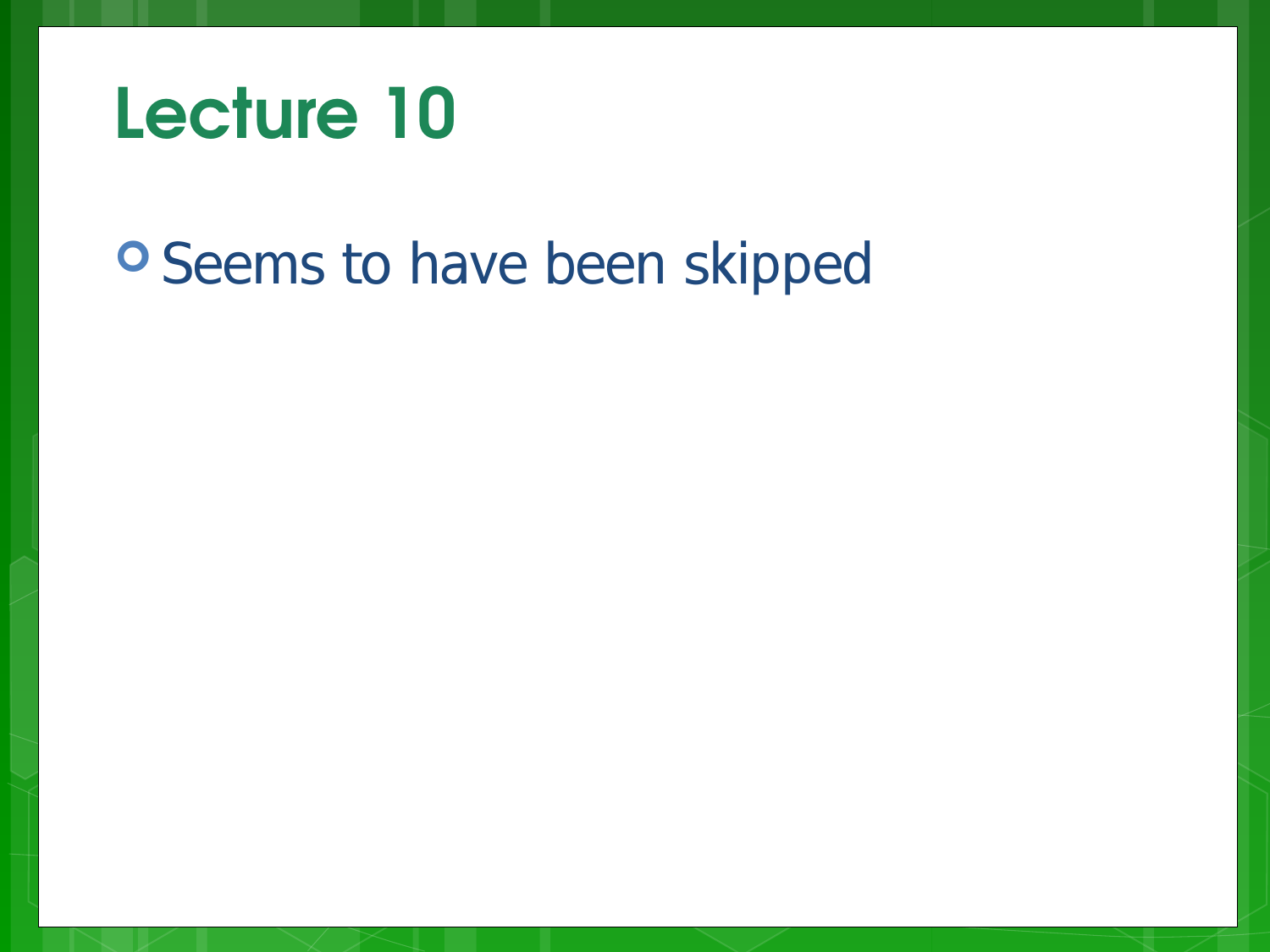

# Lecture 10
Seems to have been skipped